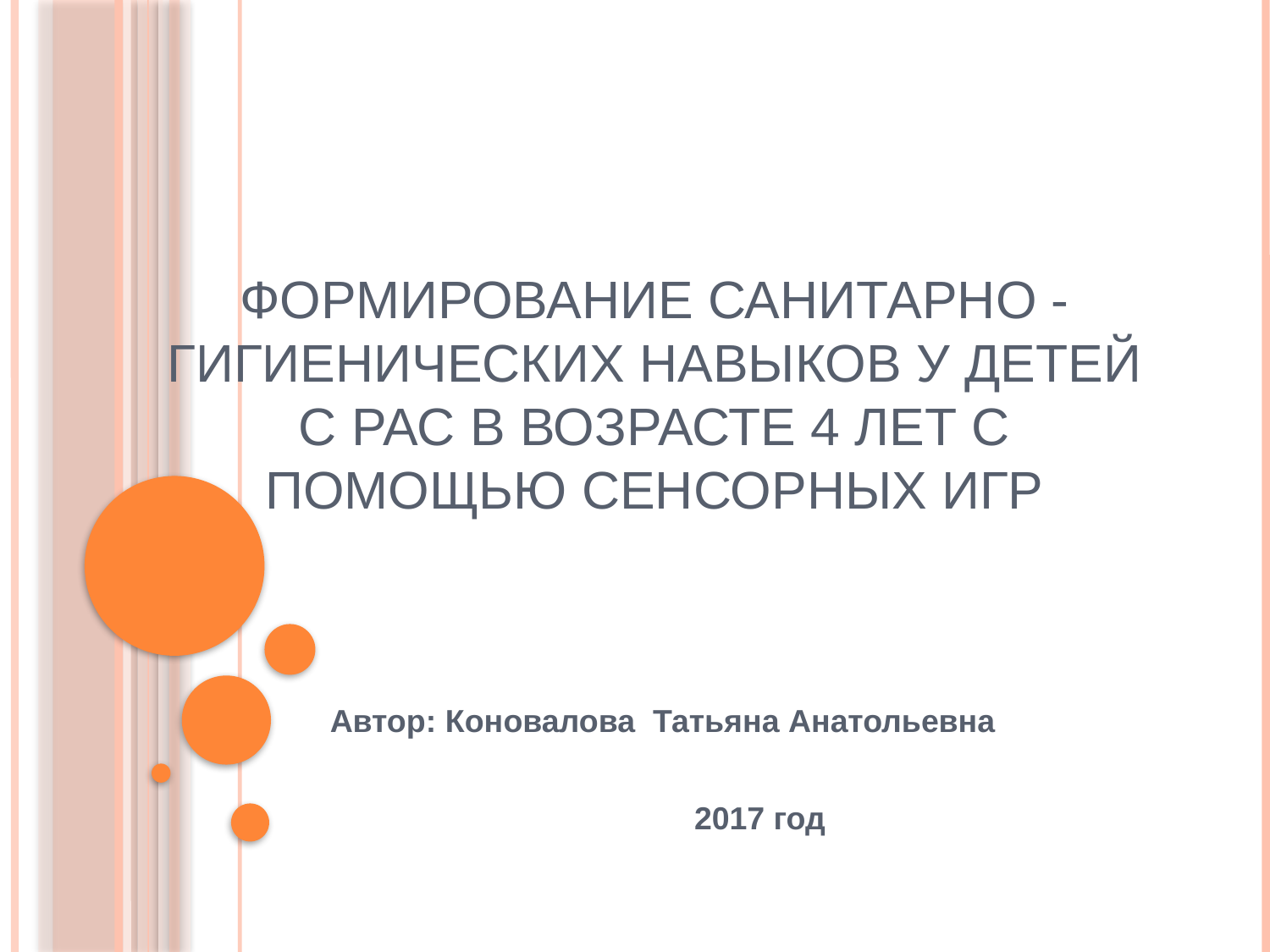

# Формирование санитарно - гигиенических навыков у детей с рас в возрасте 4 лет с помощью сенсорных игр
Автор: Коновалова  Татьяна Анатольевна

                                         2017 год